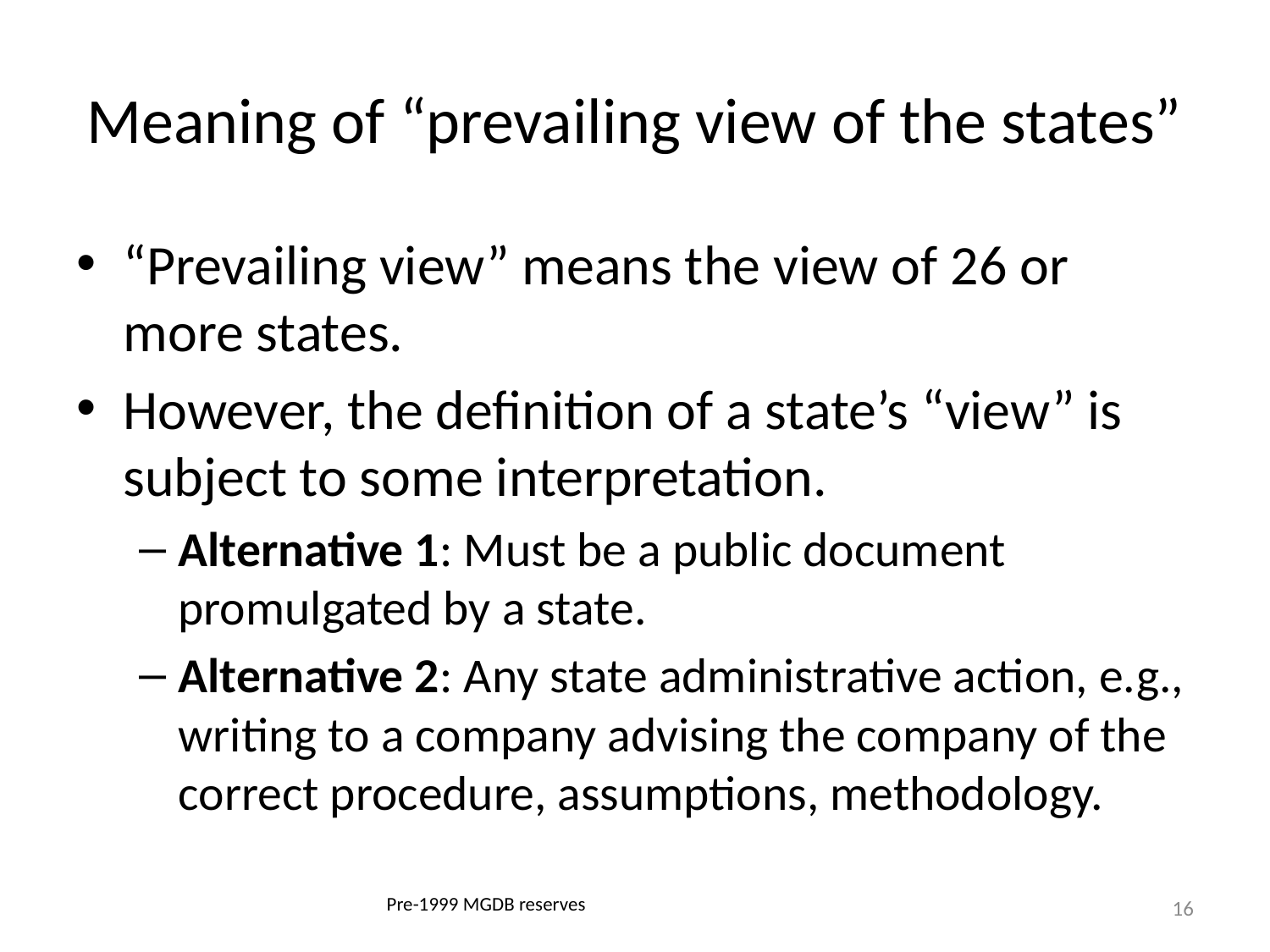

# Meaning of “prevailing view of the states”
“Prevailing view” means the view of 26 or more states.
However, the definition of a state’s “view” is subject to some interpretation.
Alternative 1: Must be a public document promulgated by a state.
Alternative 2: Any state administrative action, e.g., writing to a company advising the company of the correct procedure, assumptions, methodology.
16
Pre-1999 MGDB reserves